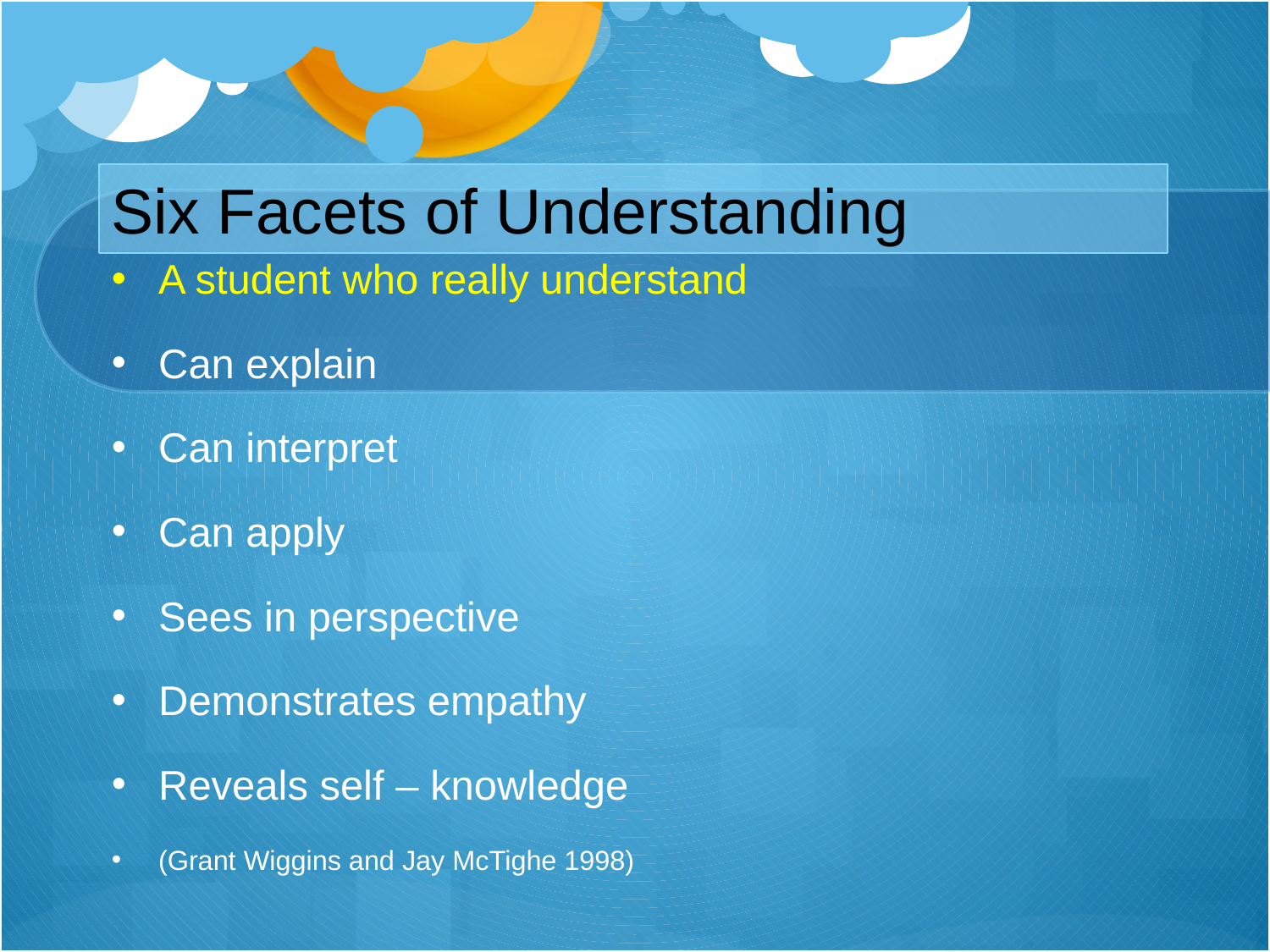

A student who really understand
Can explain
Can interpret
Can apply
Sees in perspective
Demonstrates empathy
Reveals self – knowledge
(Grant Wiggins and Jay McTighe 1998)

Six Facets of Understanding